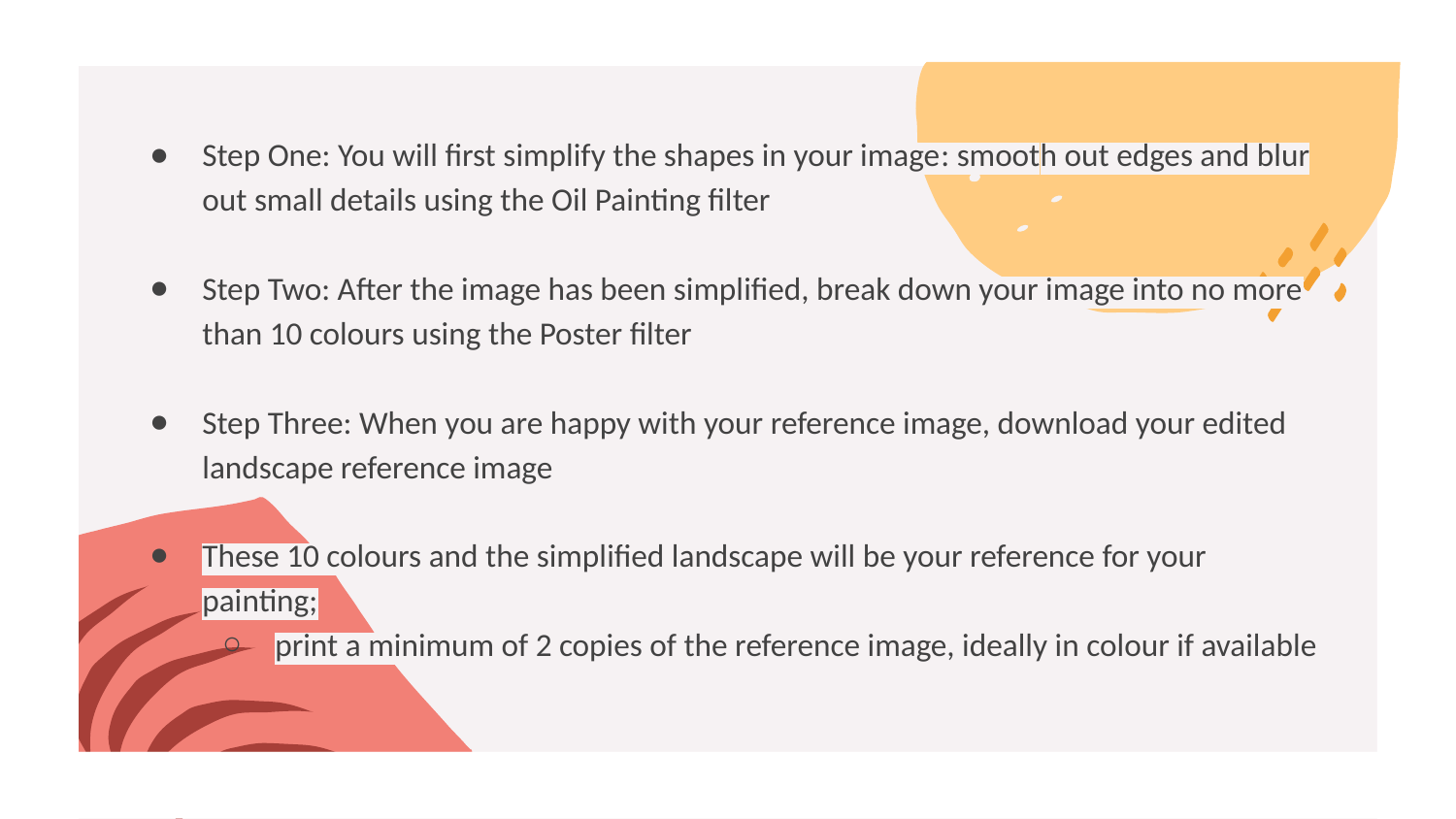

Step One: You will first simplify the shapes in your image: smooth out edges and blur out small details using the Oil Painting filter

Step Two: After the image has been simplified, break down your image into no more than 10 colours using the Poster filter

Step Three: When you are happy with your reference image, download your edited landscape reference image

These 10 colours and the simplified landscape will be your reference for your painting;
print a minimum of 2 copies of the reference image, ideally in colour if available